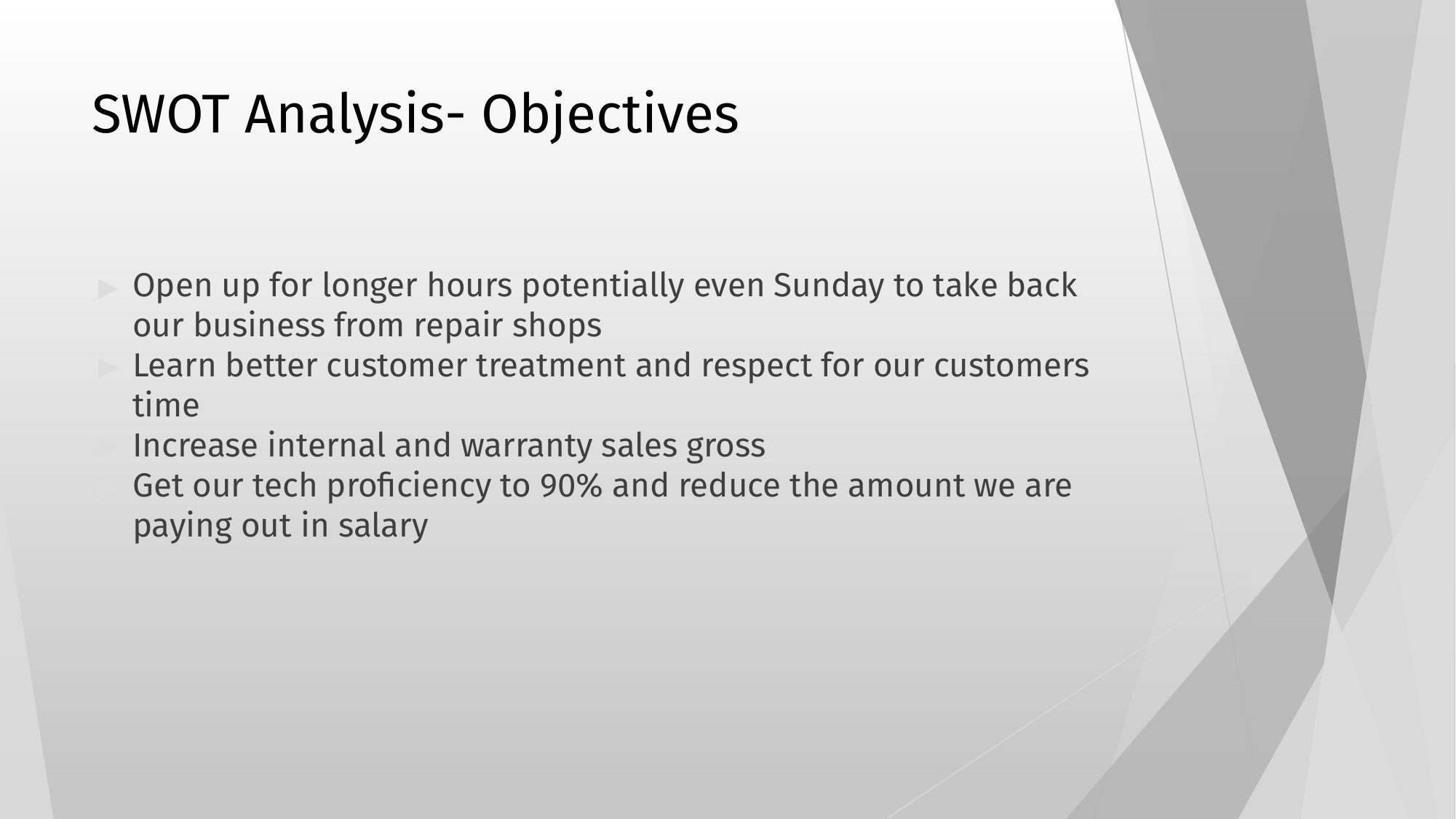

# SWOT Analysis- Objectives
Open up for longer hours potentially even Sunday to take back our business from repair shops
Learn better customer treatment and respect for our customers time
Increase internal and warranty sales gross
Get our tech proficiency to 90% and reduce the amount we are paying out in salary